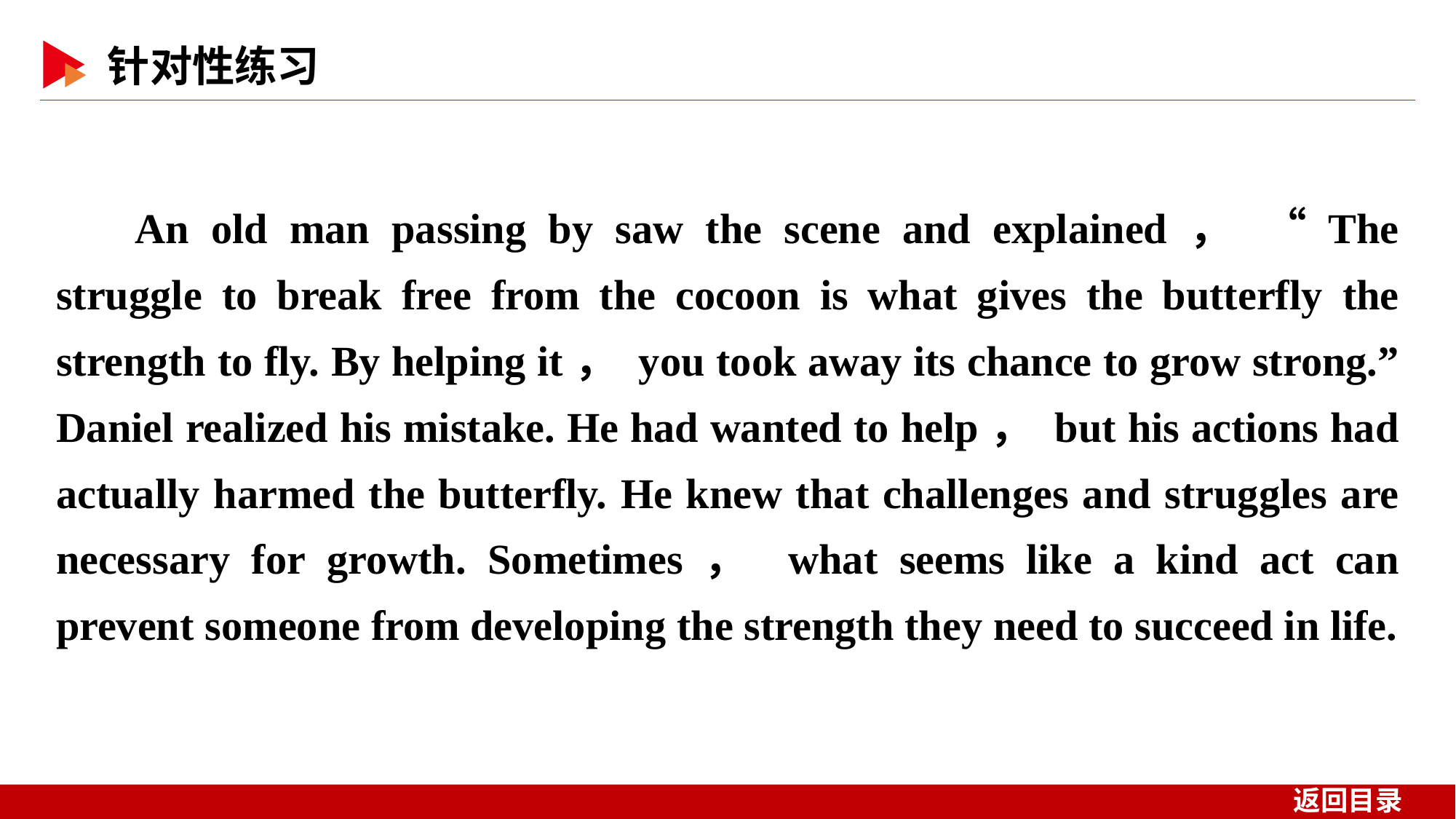

An old man passing by saw the scene and explained， “The struggle to break free from the cocoon is what gives the butterfly the strength to fly. By helping it， you took away its chance to grow strong.” Daniel realized his mistake. He had wanted to help， but his actions had actually harmed the butterfly. He knew that challenges and struggles are necessary for growth. Sometimes， what seems like a kind act can prevent someone from developing the strength they need to succeed in life.